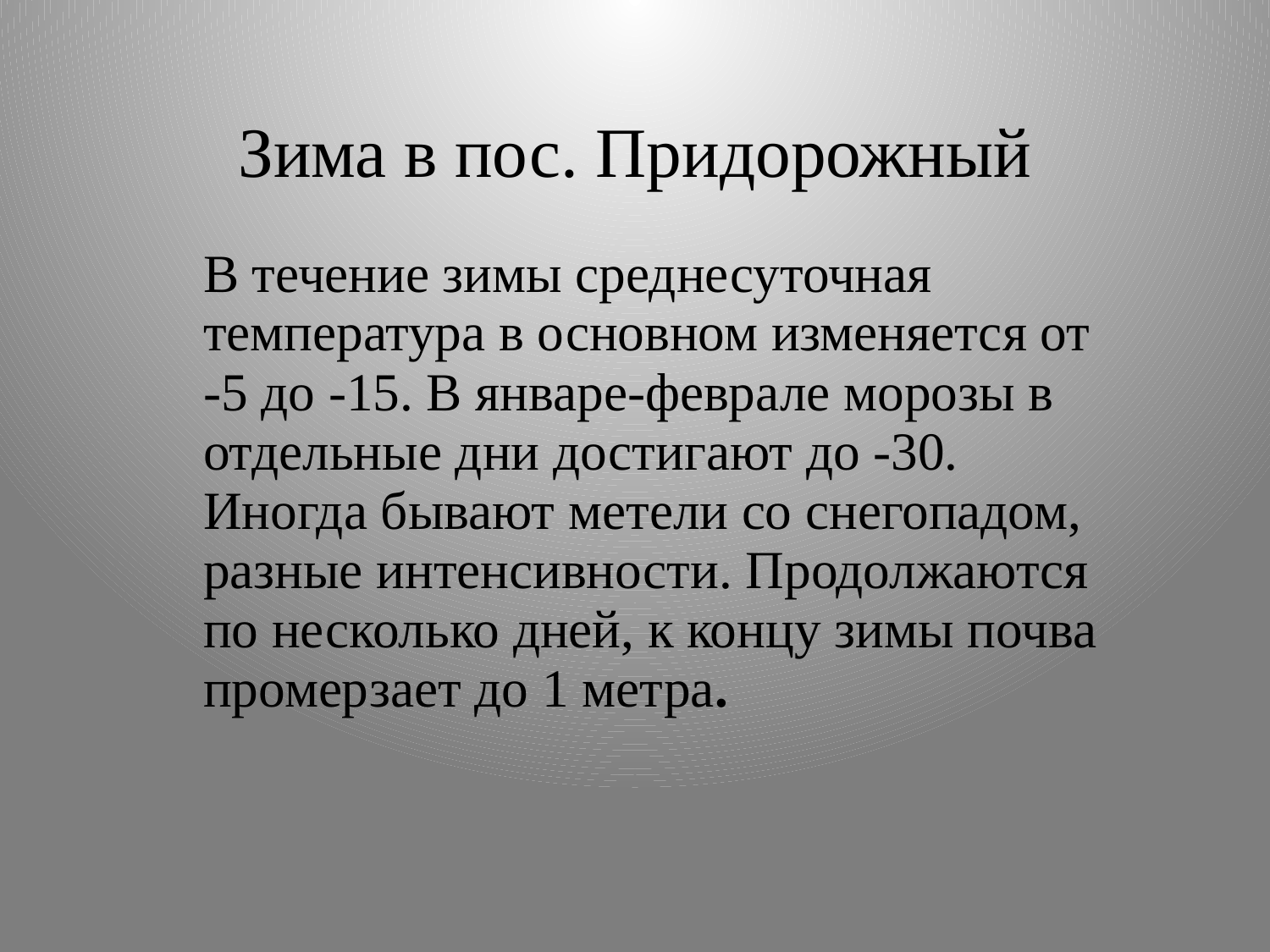

# Зима в пос. Придорожный
В течение зимы среднесуточная температура в основном изменяется от -5 до -15. В январе-феврале морозы в отдельные дни достигают до -30. Иногда бывают метели со снегопадом, разные интенсивности. Продолжаются по несколько дней, к концу зимы почва промерзает до 1 метра.